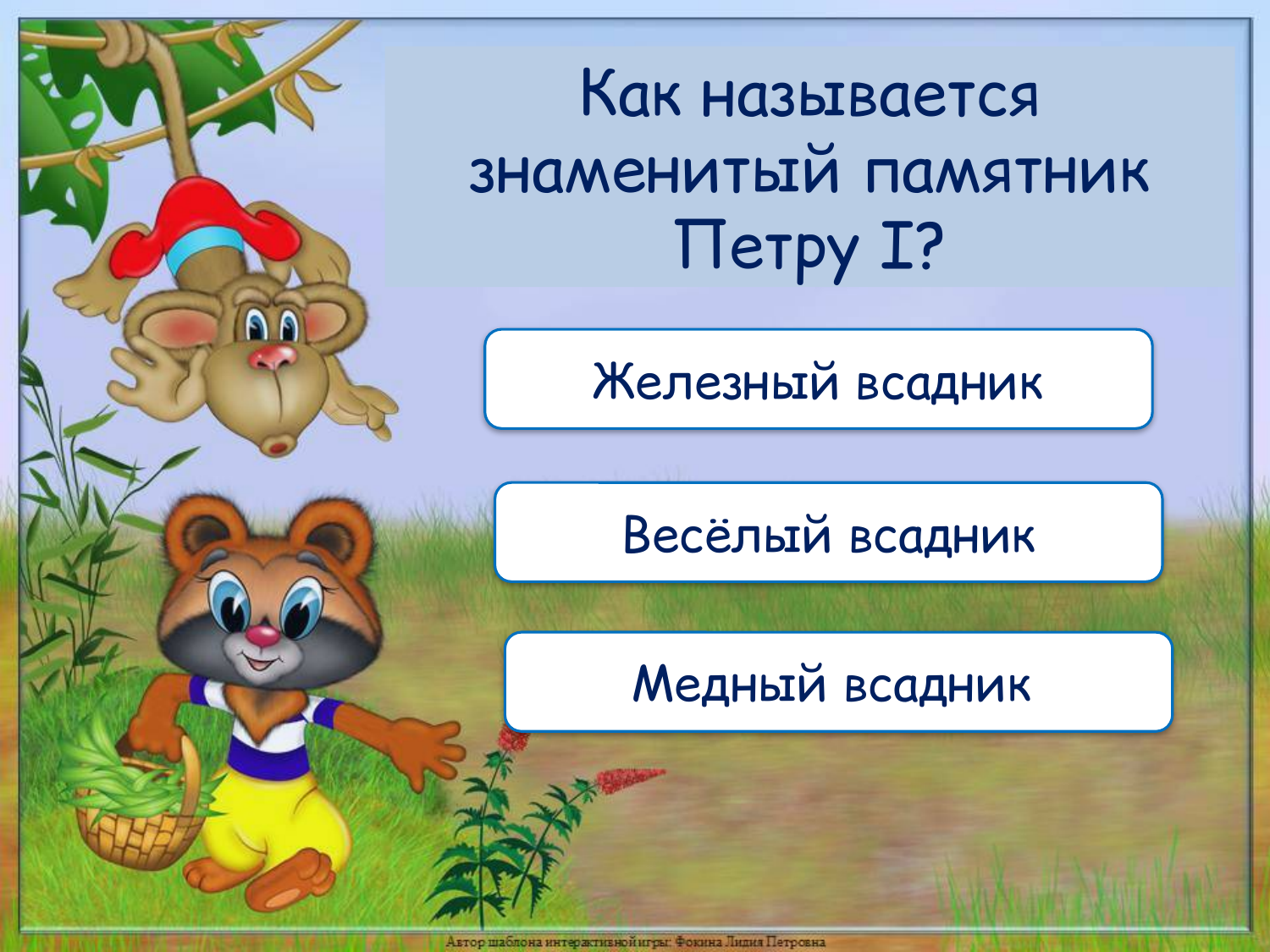

Как называется знаменитый памятник Петру I?
Железный всадник
Весёлый всадник
Медный всадник